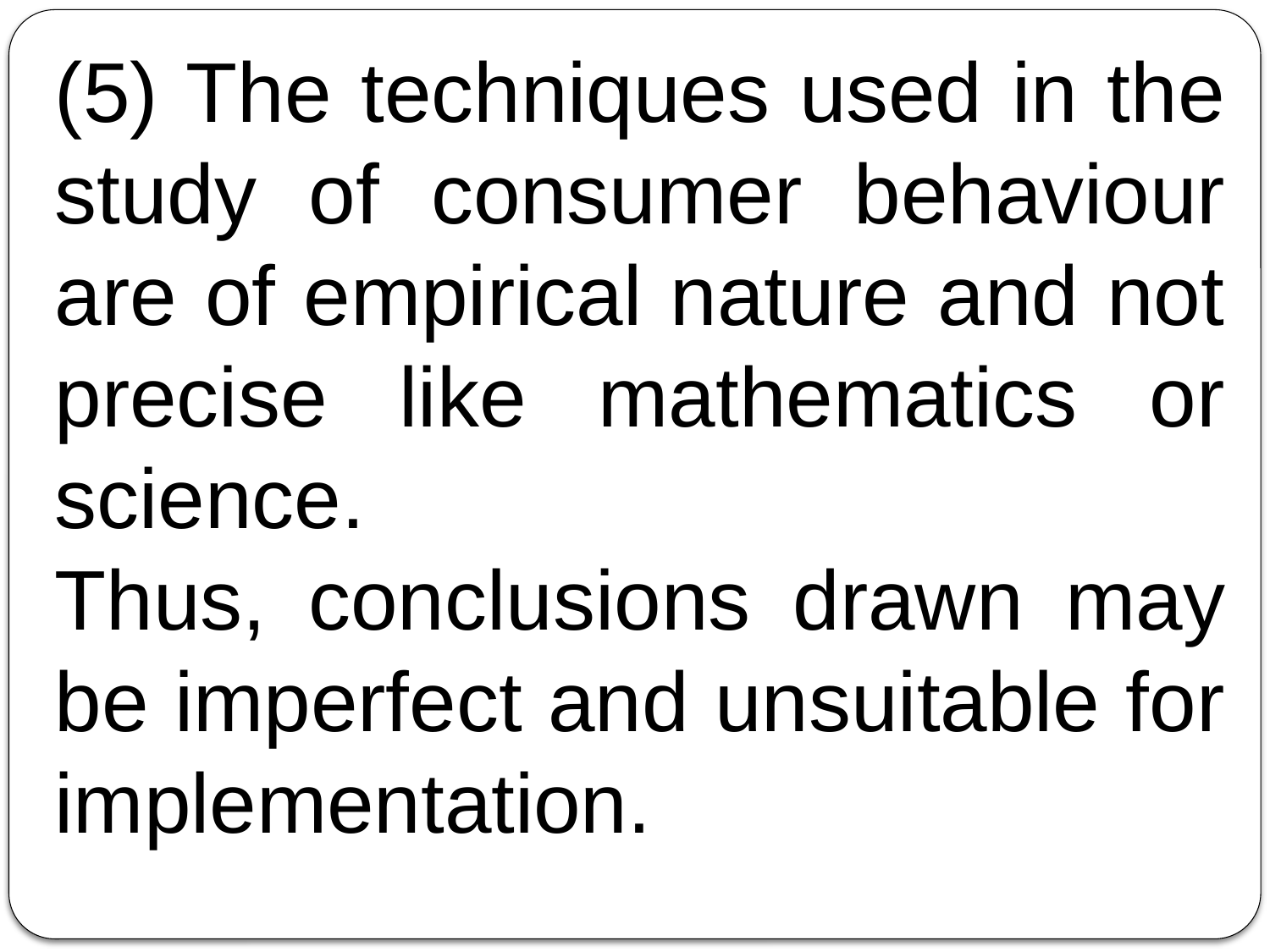

(5) The techniques used in the study of consumer behaviour are of empirical nature and not precise like mathematics or science.
Thus, conclu­sions drawn may be imperfect and unsuitable for implementation.